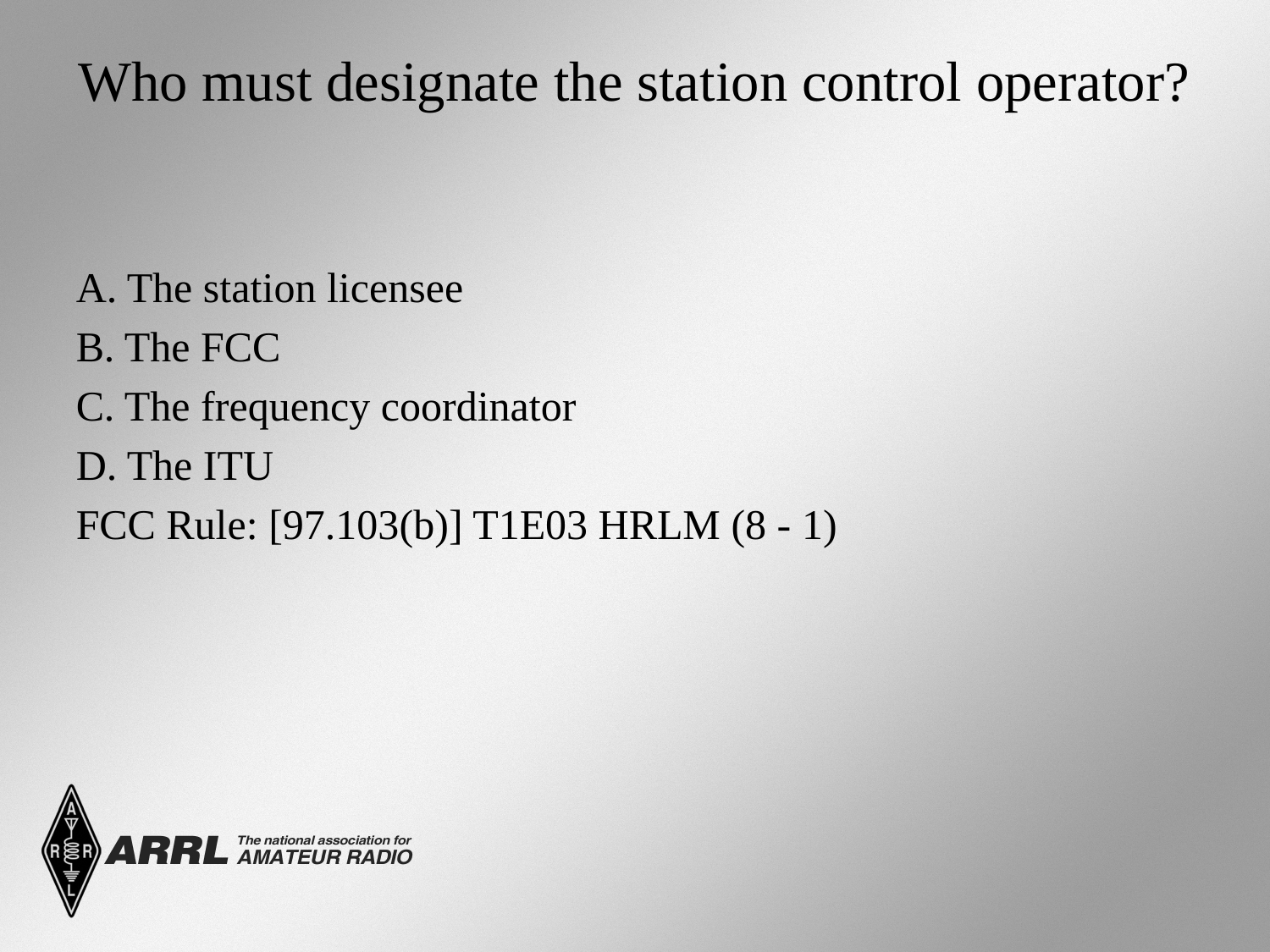

# Who must designate the station control operator?
A. The station licensee
B. The FCC
C. The frequency coordinator
D. The ITU
FCC Rule: [97.103(b)] T1E03 HRLM (8 - 1)